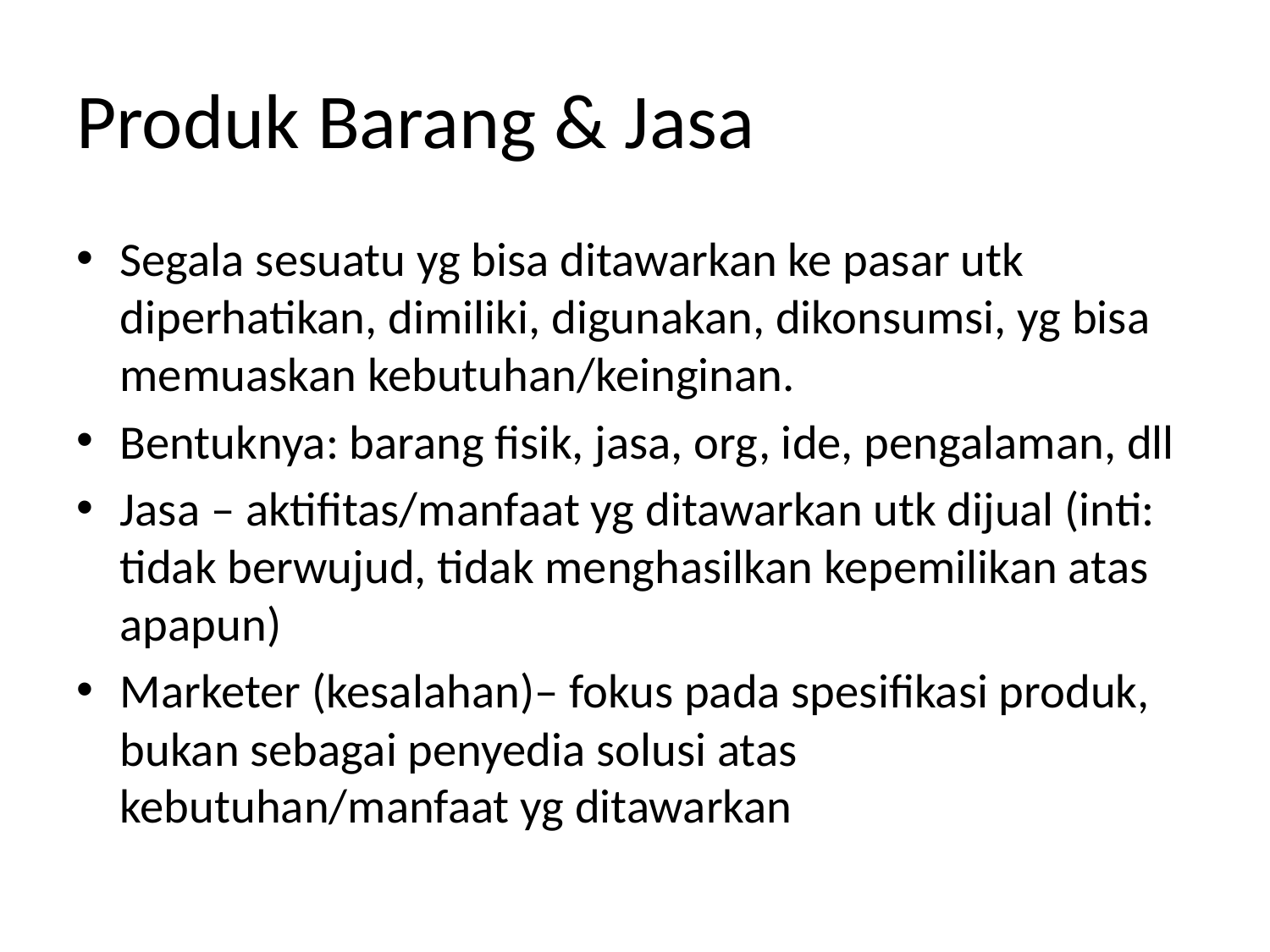

# Produk Barang & Jasa
Segala sesuatu yg bisa ditawarkan ke pasar utk diperhatikan, dimiliki, digunakan, dikonsumsi, yg bisa memuaskan kebutuhan/keinginan.
Bentuknya: barang fisik, jasa, org, ide, pengalaman, dll
Jasa – aktifitas/manfaat yg ditawarkan utk dijual (inti: tidak berwujud, tidak menghasilkan kepemilikan atas apapun)
Marketer (kesalahan)– fokus pada spesifikasi produk, bukan sebagai penyedia solusi atas kebutuhan/manfaat yg ditawarkan